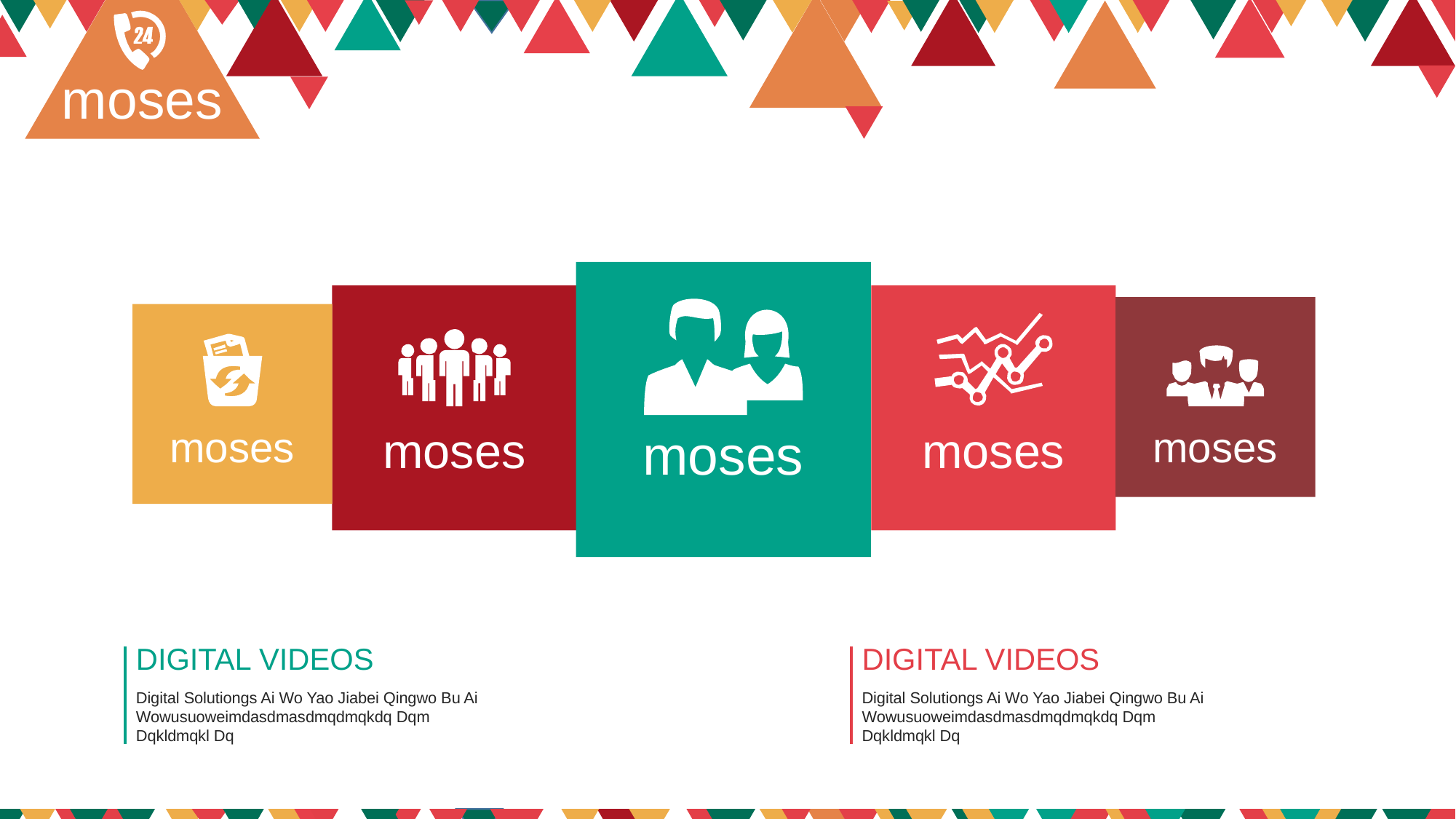

moses

moses

moses
moses
moses
moses
DIGITAL VIDEOS
DIGITAL VIDEOS
Digital Solutiongs Ai Wo Yao Jiabei Qingwo Bu Ai Wowusuoweimdasdmasdmqdmqkdq Dqm
Dqkldmqkl Dq
Digital Solutiongs Ai Wo Yao Jiabei Qingwo Bu Ai Wowusuoweimdasdmasdmqdmqkdq Dqm
Dqkldmqkl Dq